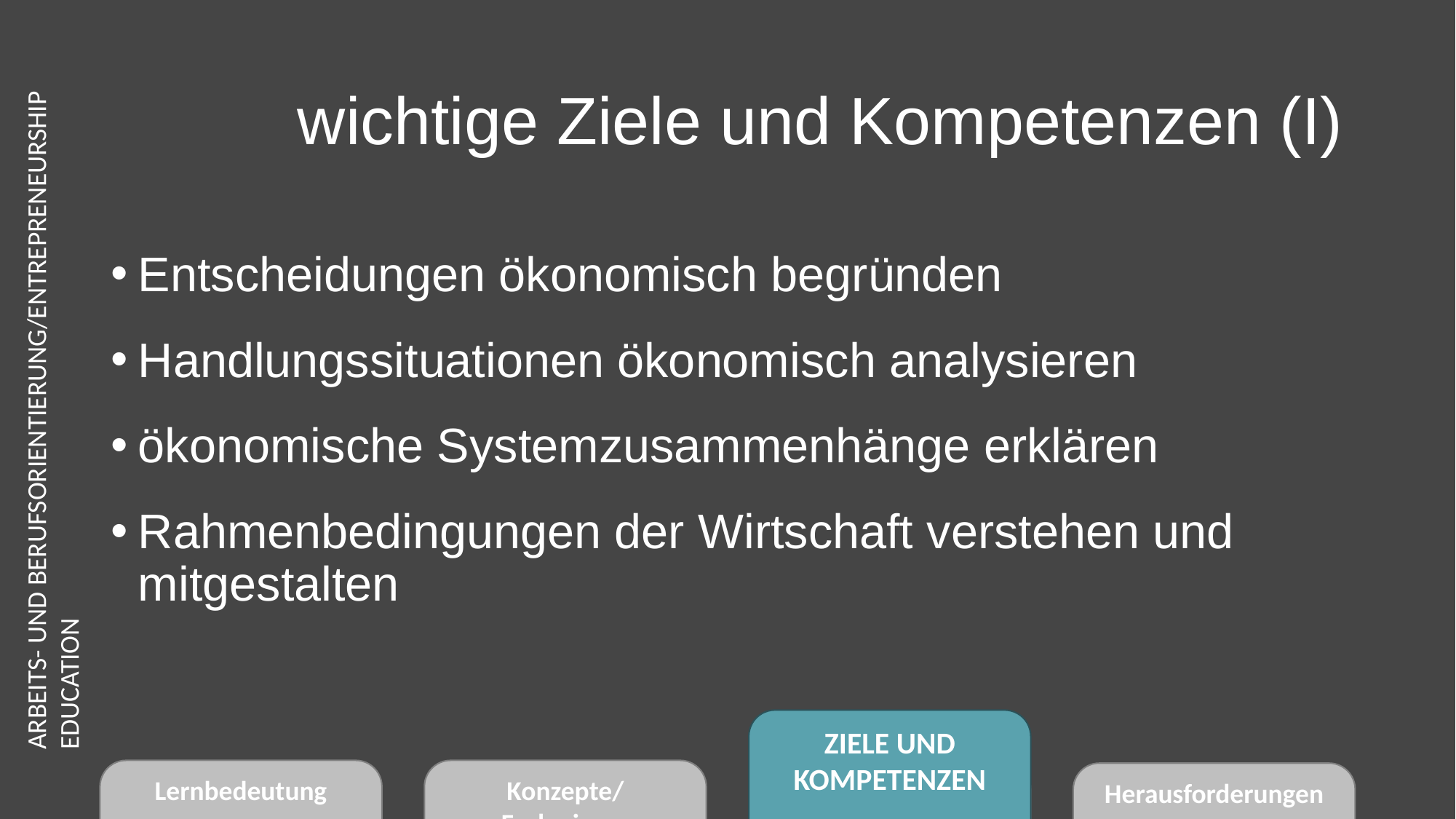

# wichtige Ziele und Kompetenzen (I)
Entscheidungen ökonomisch begründen
Handlungssituationen ökonomisch analysieren
ökonomische Systemzusammenhänge erklären
Rahmenbedingungen der Wirtschaft verstehen und mitgestalten